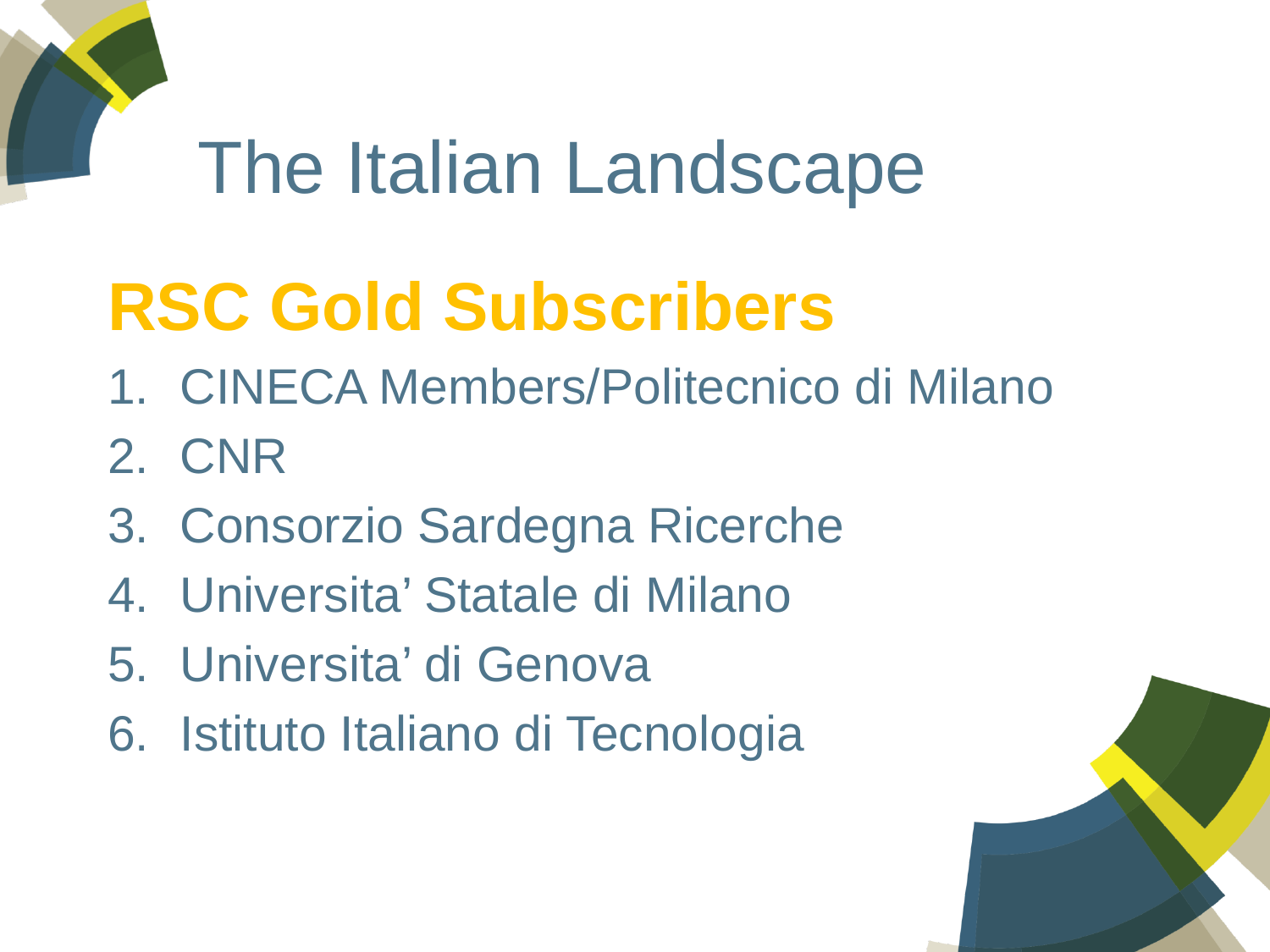

# The Italian Landscape
RSC Gold Subscribers
CINECA Members/Politecnico di Milano
CNR
Consorzio Sardegna Ricerche
Universita’ Statale di Milano
Universita’ di Genova
Istituto Italiano di Tecnologia